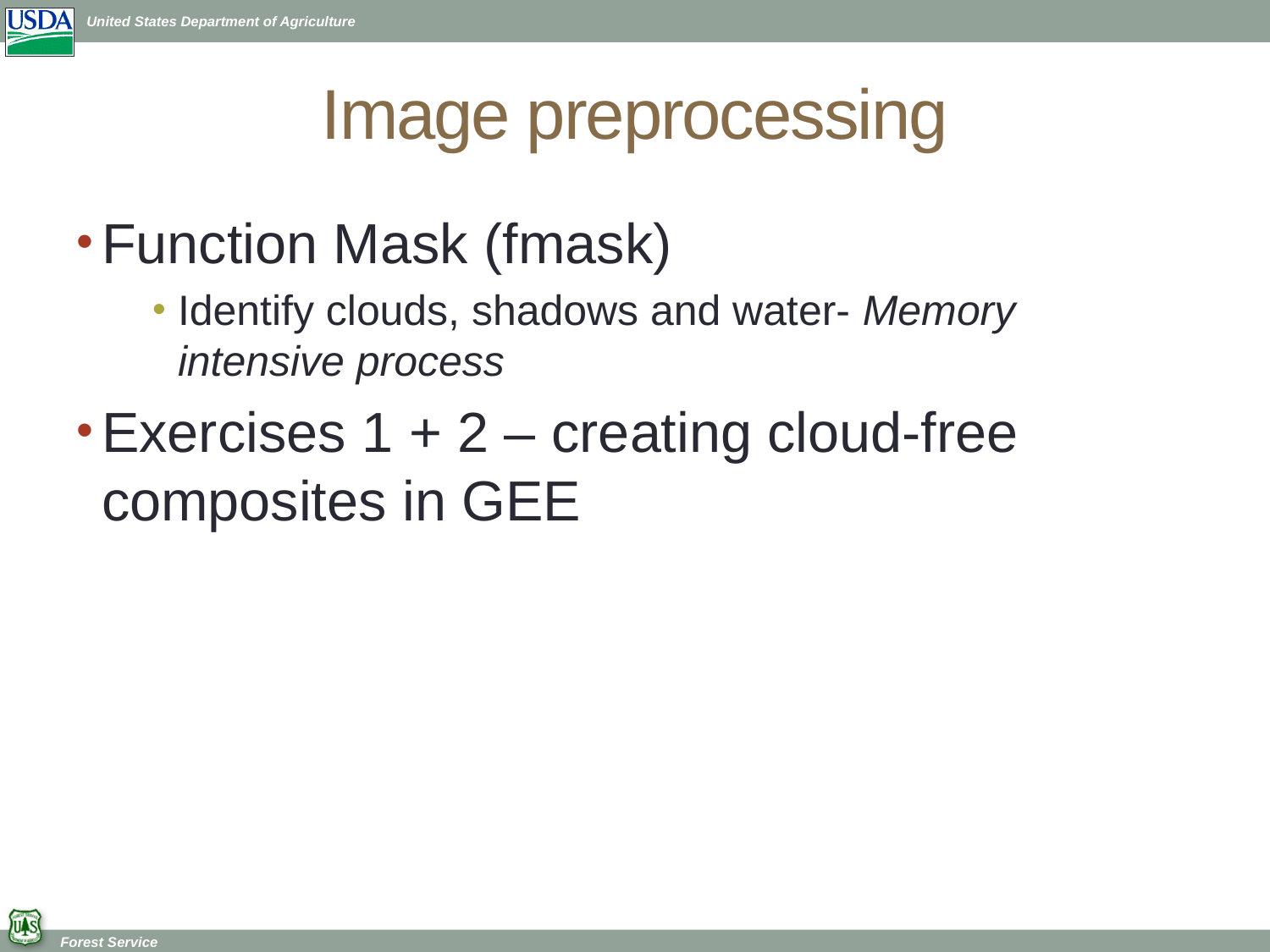

# Image preprocessing
Function Mask (fmask)
Identify clouds, shadows and water- Memory intensive process
Exercises 1 + 2 – creating cloud-free composites in GEE